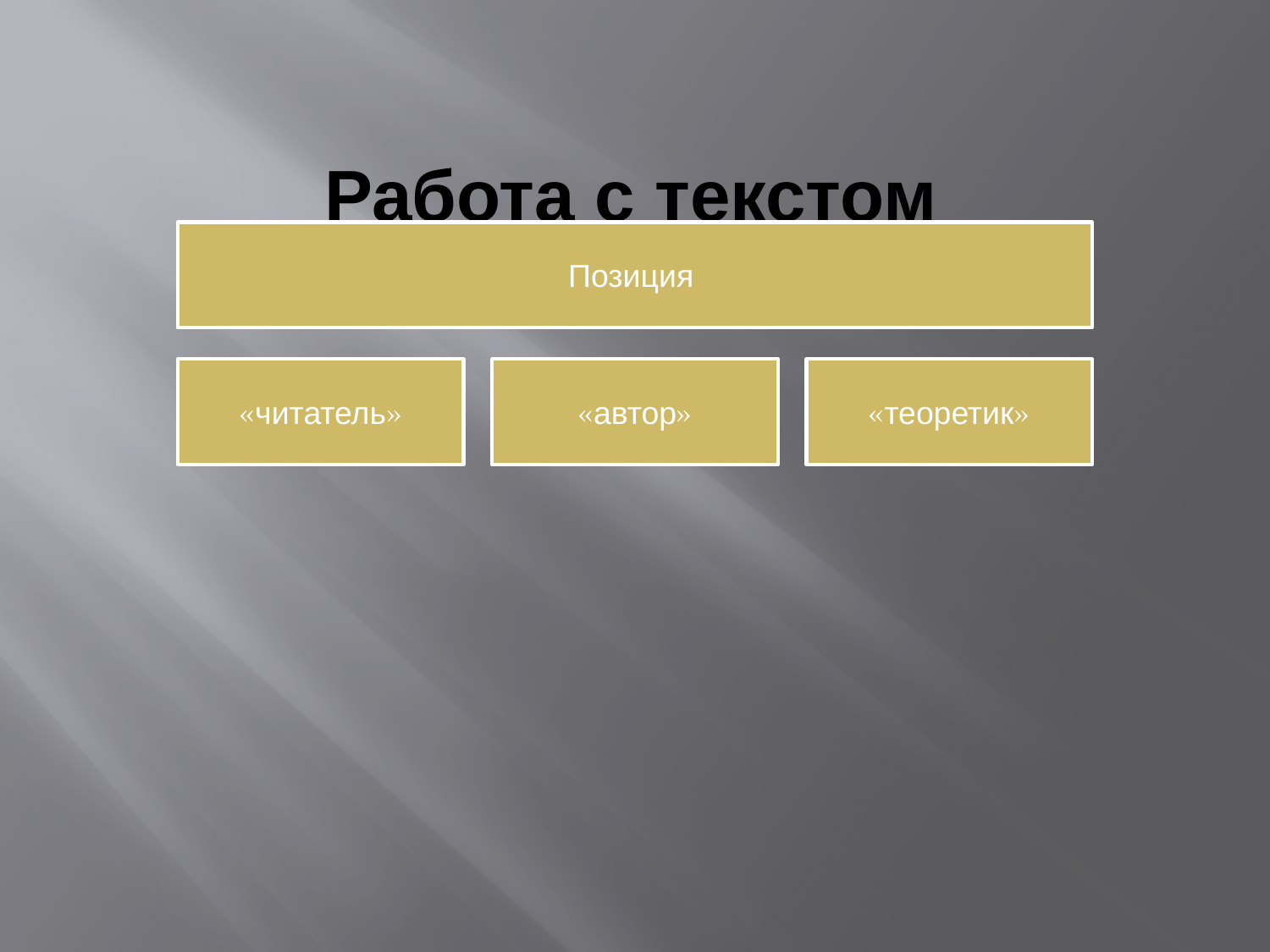

# Работа с текстом
Позиция
«читатель»
«автор»
«теоретик»